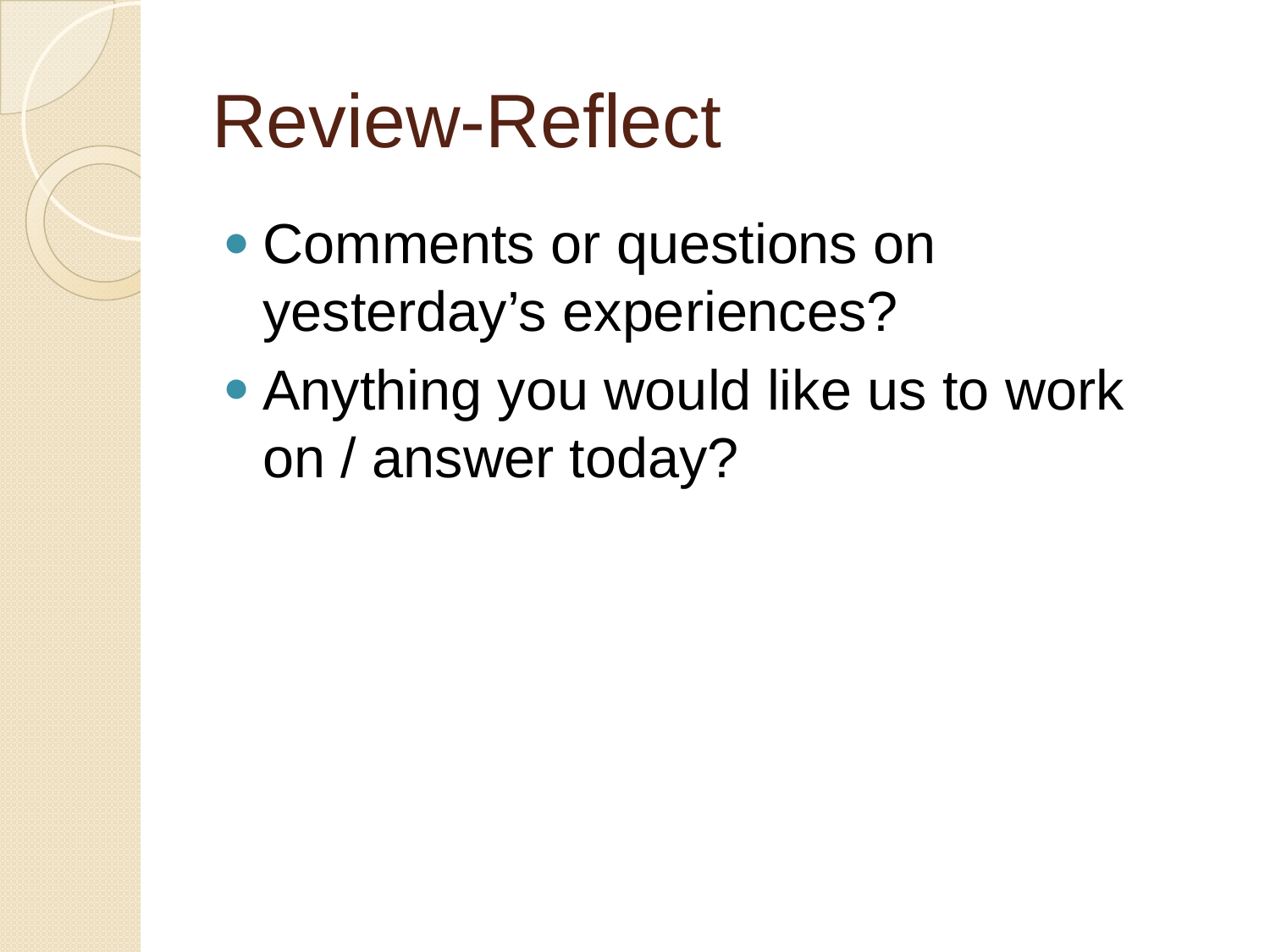

# Review-Reflect
Comments or questions on yesterday’s experiences?
Anything you would like us to work on / answer today?